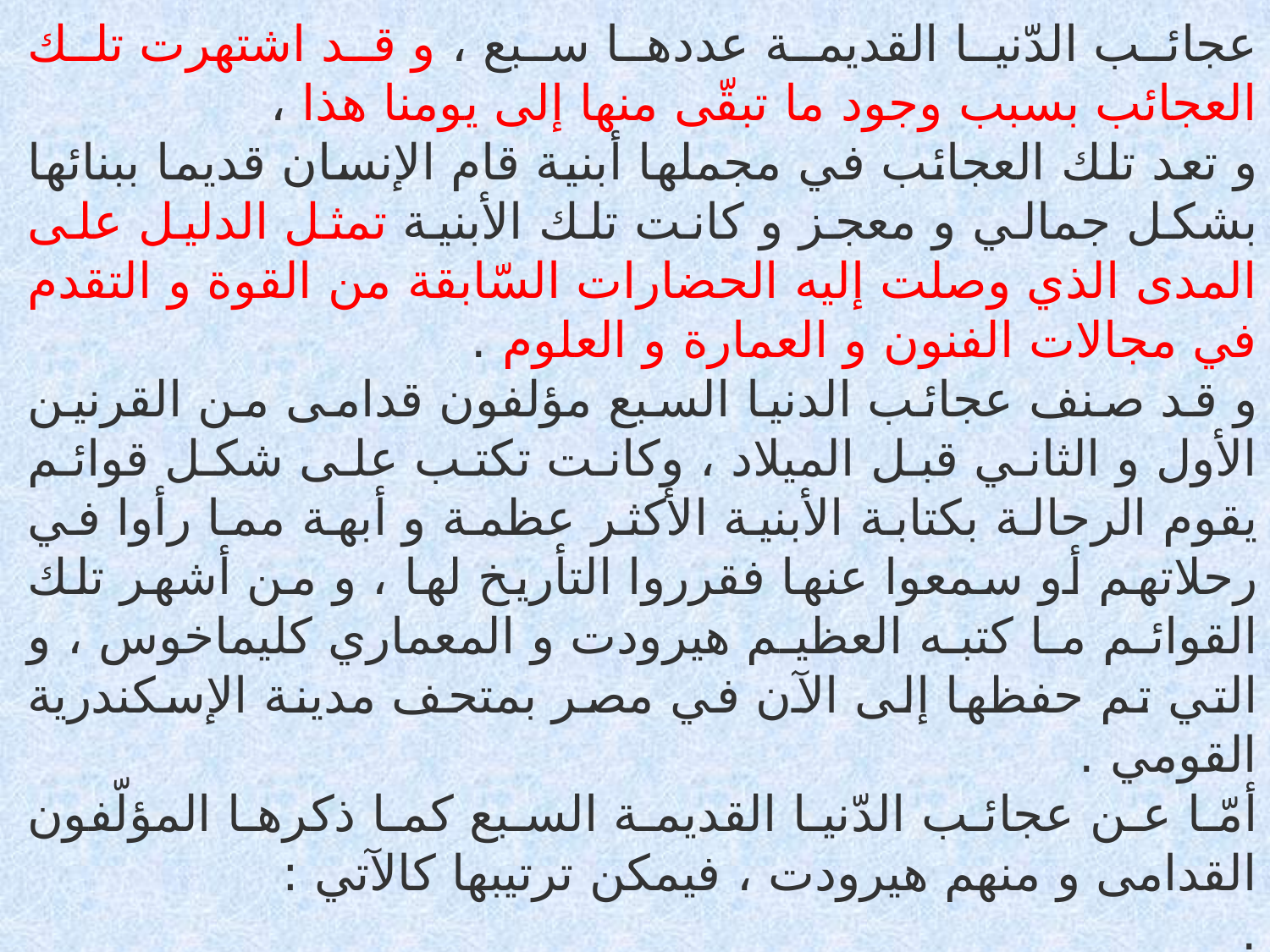

عجائب الدّنيا القديمة عددها سبع ، و قد اشتهرت تلك العجائب بسبب وجود ما تبقّى منها إلى يومنا هذا ،
و تعد تلك العجائب في مجملها أبنية قام الإنسان قديما ببنائها بشكل جمالي و معجز و كانت تلك الأبنية تمثل الدليل على المدى الذي وصلت إليه الحضارات السّابقة من القوة و التقدم في مجالات الفنون و العمارة و العلوم .
و قد صنف عجائب الدنيا السبع مؤلفون قدامى من القرنين الأول و الثاني قبل الميلاد ، وكانت تكتب على شكل قوائم يقوم الرحالة بكتابة الأبنية الأكثر عظمة و أبهة مما رأوا في رحلاتهم أو سمعوا عنها فقرروا التأريخ لها ، و من أشهر تلك القوائم ما كتبه العظيم هيرودت و المعماري كليماخوس ، و التي تم حفظها إلى الآن في مصر بمتحف مدينة الإسكندرية القومي .
أمّا عن عجائب الدّنيا القديمة السبع كما ذكرها المؤلّفون القدامى و منهم هيرودت ، فيمكن ترتيبها كالآتي :
.